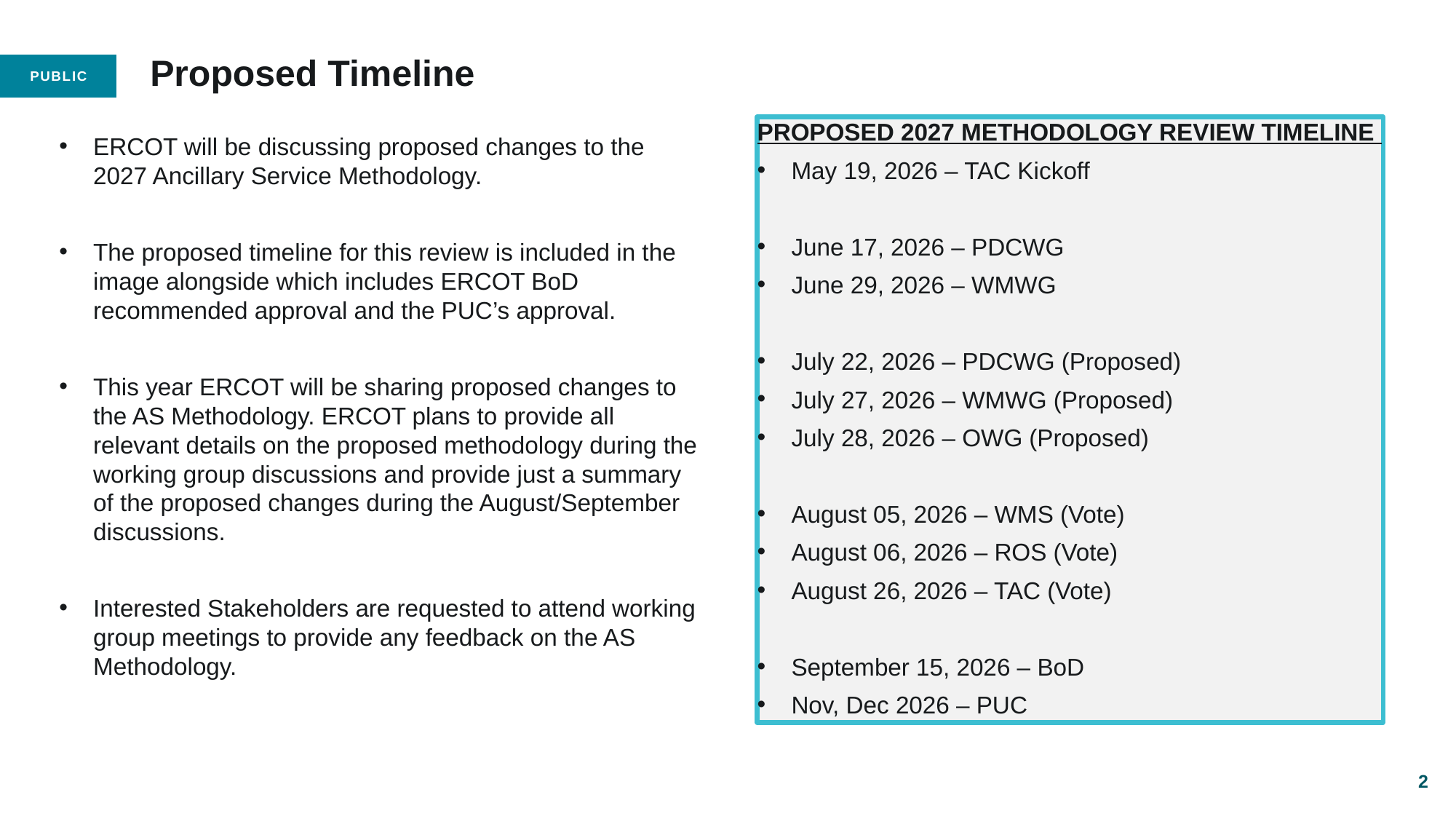

# Proposed Timeline
Proposed 2027 Methodology Review Timeline
May 19, 2026 – TAC Kickoff

June 17, 2026 – PDCWG
June 29, 2026 – WMWG

July 22, 2026 – PDCWG (Proposed)
July 27, 2026 – WMWG (Proposed)
July 28, 2026 – OWG (Proposed)

August 05, 2026 – WMS (Vote)
August 06, 2026 – ROS (Vote)
August 26, 2026 – TAC (Vote)

September 15, 2026 – BoD
Nov, Dec 2026 – PUC

ERCOT will be discussing proposed changes to the 2027 Ancillary Service Methodology.

The proposed timeline for this review is included in the image alongside which includes ERCOT BoD recommended approval and the PUC’s approval.

This year ERCOT will be sharing proposed changes to the AS Methodology. ERCOT plans to provide all relevant details on the proposed methodology during the working group discussions and provide just a summary of the proposed changes during the August/September discussions.

Interested Stakeholders are requested to attend working group meetings to provide any feedback on the AS Methodology.

2